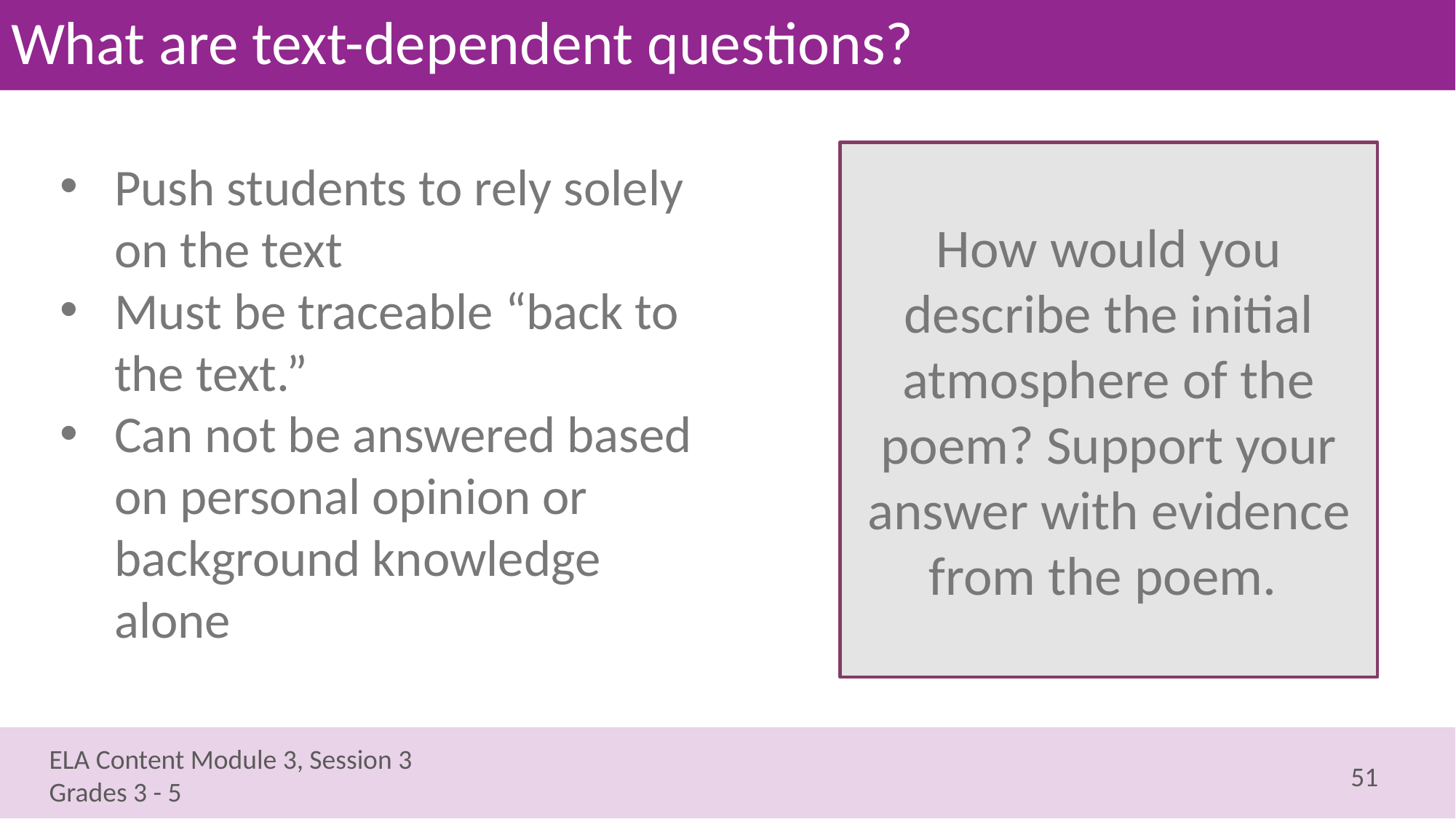

# What are text-dependent questions?

How would you describe the initial atmosphere of the poem? Support your answer with evidence from the poem.

Push students to rely solely on the text
Must be traceable “back to the text.”
Can not be answered based on personal opinion or background knowledge alone
51